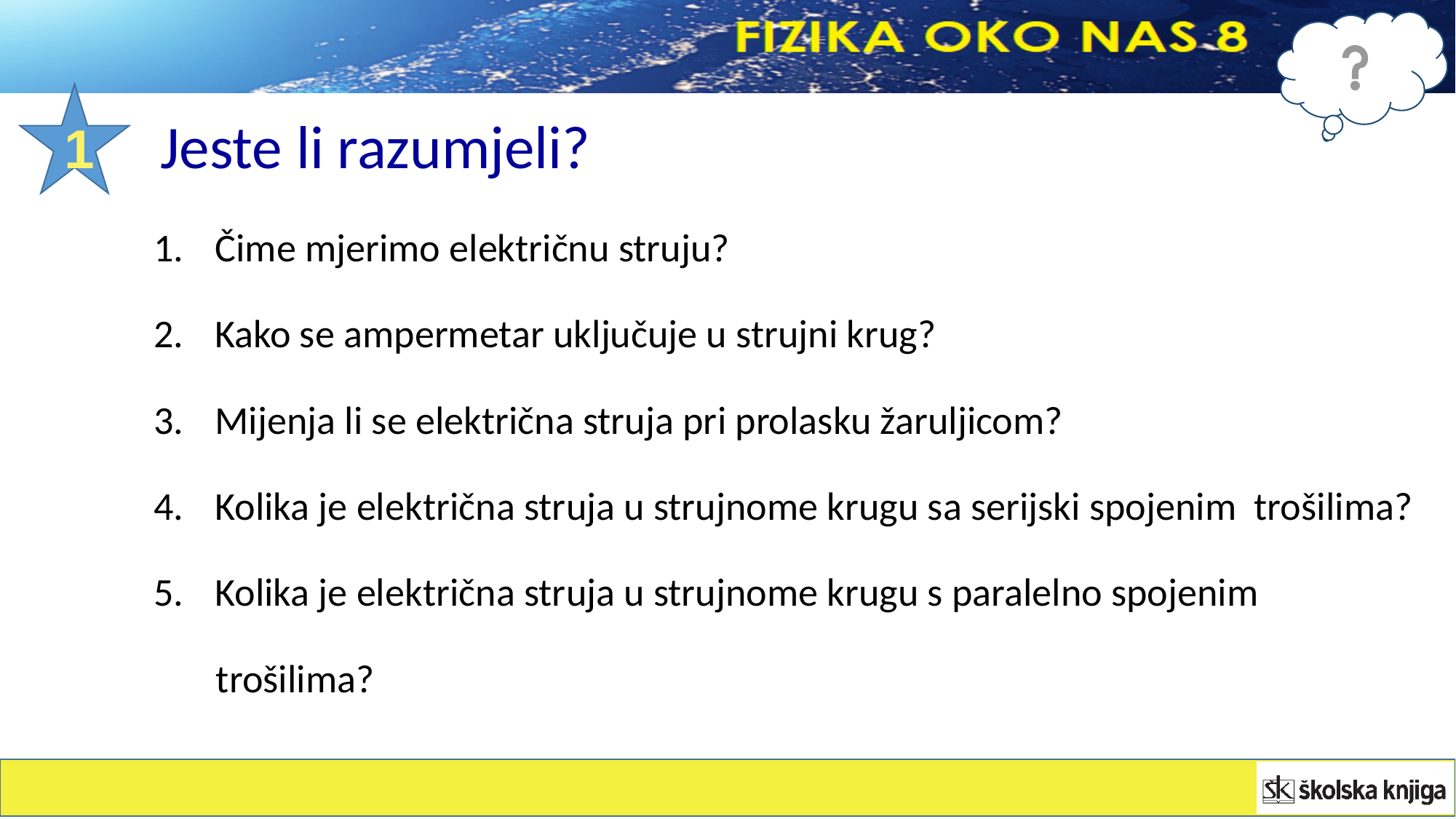

1
Jeste li razumjeli?
Čime mjerimo električnu struju?
Kako se ampermetar uključuje u strujni krug?
Mijenja li se električna struja pri prolasku žaruljicom?
Kolika je električna struja u strujnome krugu sa serijski spojenim  trošilima?
Kolika je električna struja u strujnome krugu s paralelno spojenim
       trošilima?